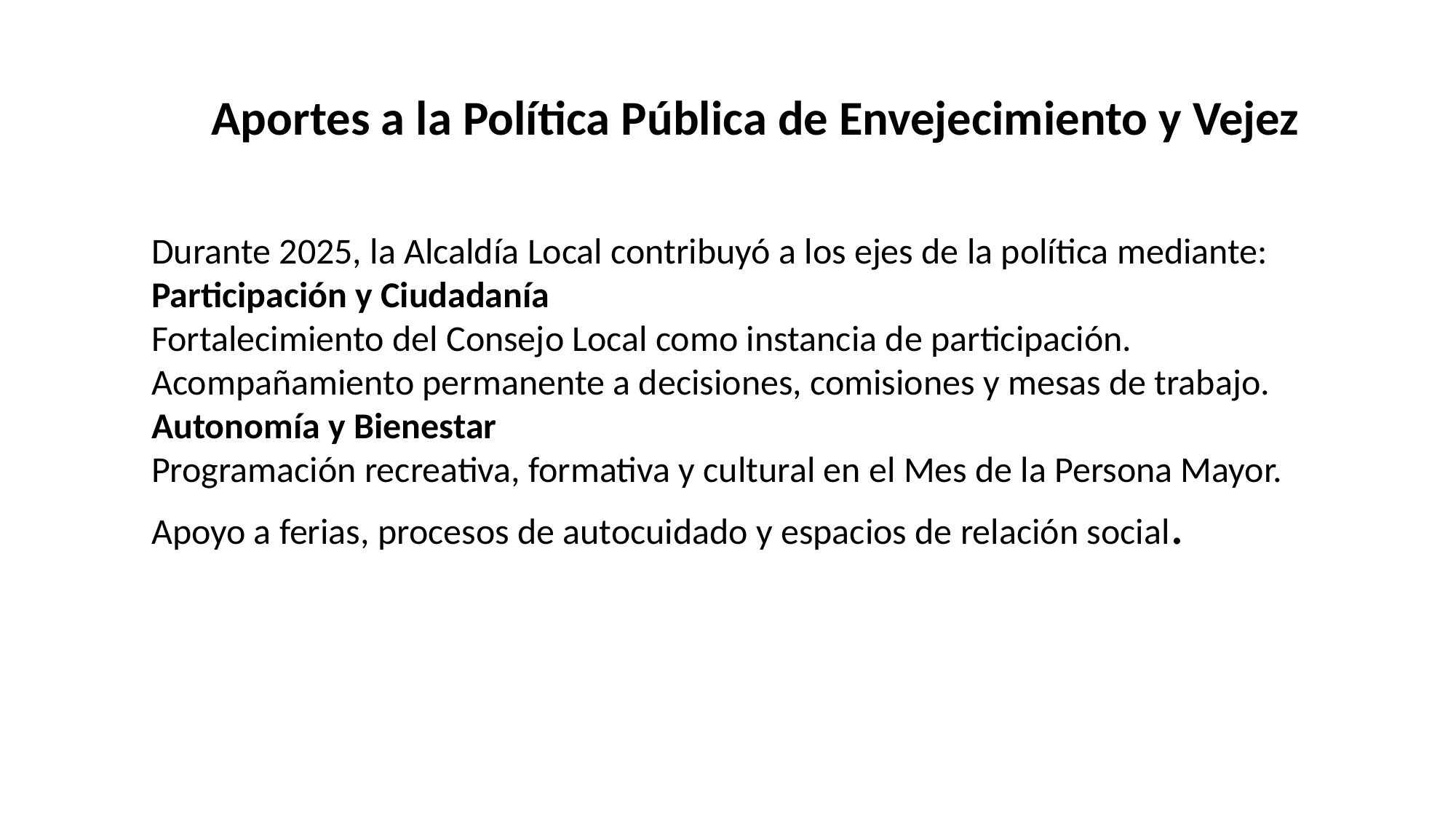

Aportes a la Política Pública de Envejecimiento y Vejez
Durante 2025, la Alcaldía Local contribuyó a los ejes de la política mediante:
Participación y Ciudadanía
Fortalecimiento del Consejo Local como instancia de participación.
Acompañamiento permanente a decisiones, comisiones y mesas de trabajo.
Autonomía y Bienestar
Programación recreativa, formativa y cultural en el Mes de la Persona Mayor.
Apoyo a ferias, procesos de autocuidado y espacios de relación social.